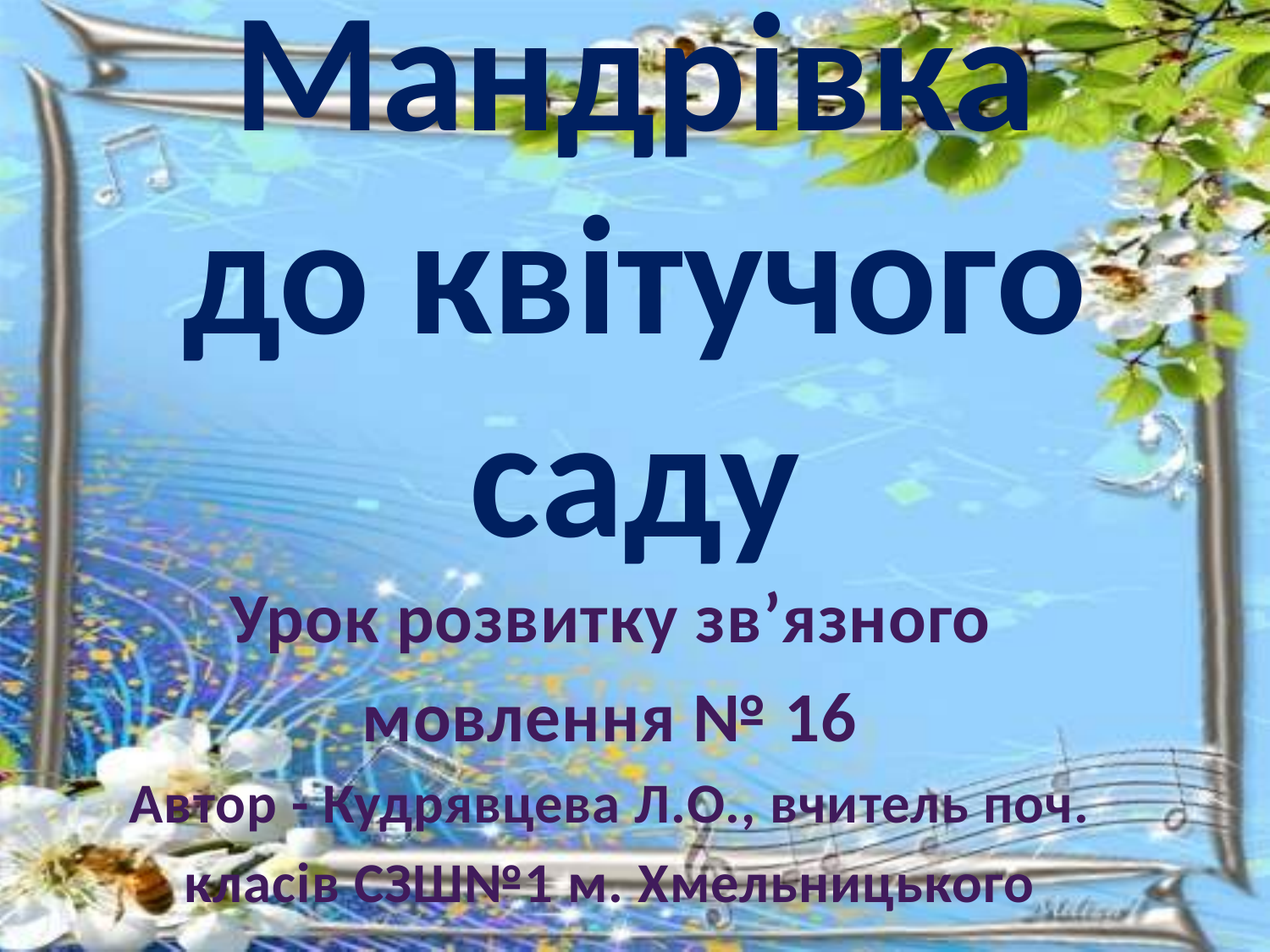

# Мандрівка до квітучого саду
Урок розвитку зв’язного
мовлення № 16
Автор - Кудрявцева Л.О., вчитель поч.
класів СЗШ№1 м. Хмельницького